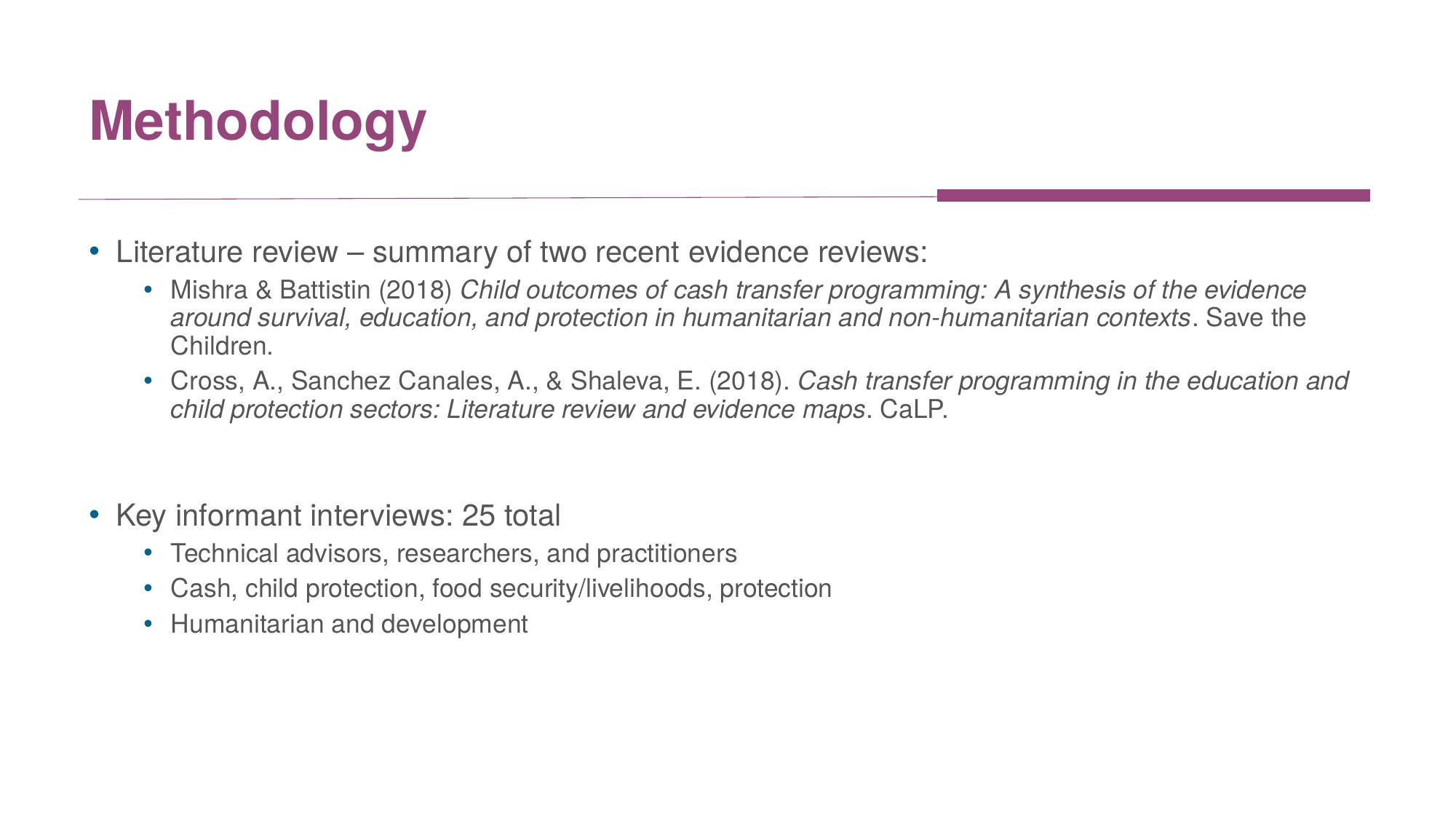

# Methodology
Literature review – summary of two recent evidence reviews:
Mishra & Battistin (2018) Child outcomes of cash transfer programming: A synthesis of the evidence around survival, education, and protection in humanitarian and non-humanitarian contexts. Save the Children.
Cross, A., Sanchez Canales, A., & Shaleva, E. (2018). Cash transfer programming in the education and child protection sectors: Literature review and evidence maps. CaLP.

Key informant interviews: 25 total
Technical advisors, researchers, and practitioners
Cash, child protection, food security/livelihoods, protection
Humanitarian and development